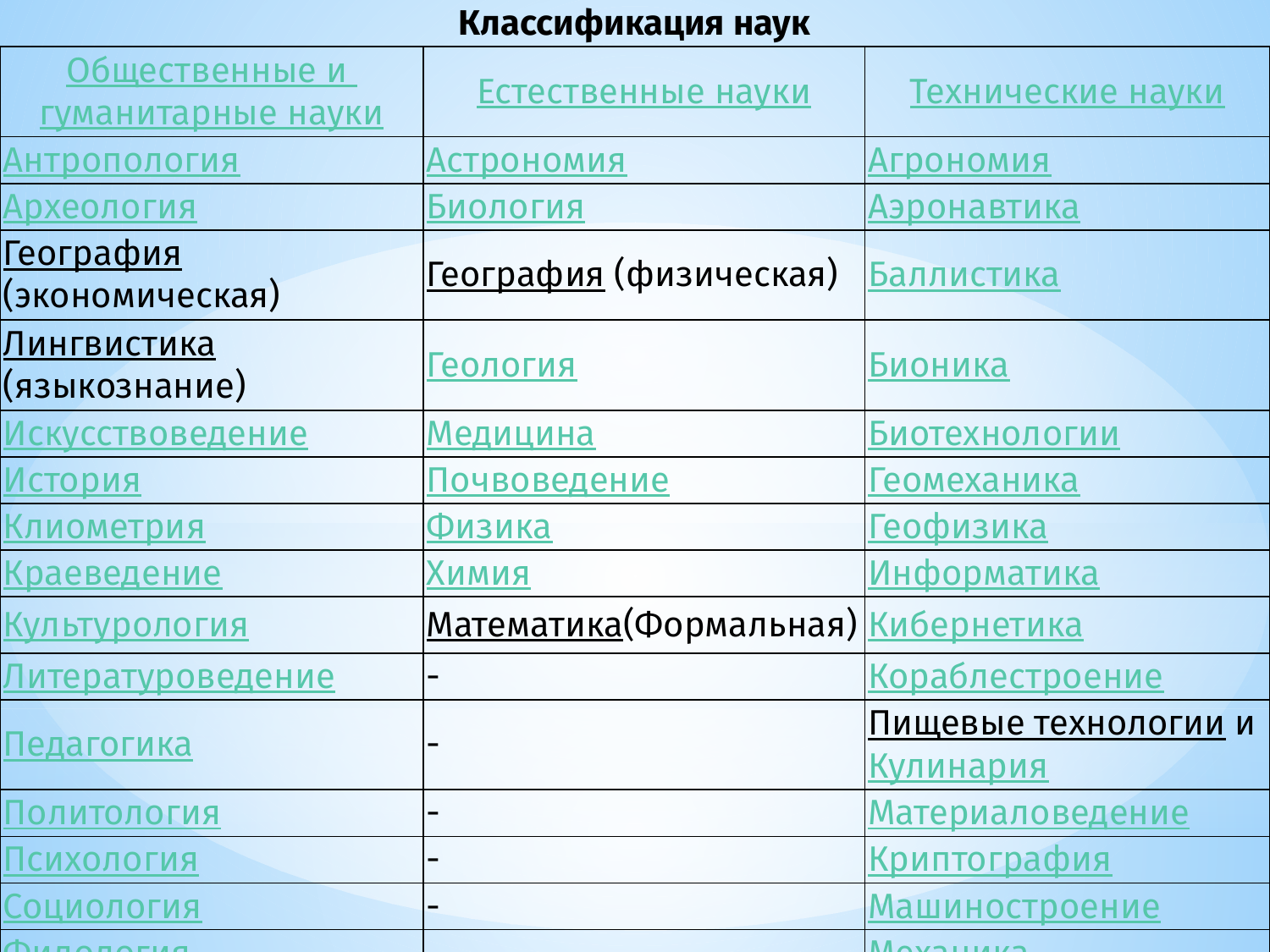

| Классификация наук |  |  |
| --- | --- | --- |
| Общественные и гуманитарные науки | Естественные науки | Технические науки |
| Антропология | Астрономия | Агрономия |
| Археология | Биология | Аэронавтика |
| География (экономическая) | География (физическая) | Баллистика |
| Лингвистика (языкознание) | Геология | Бионика |
| Искусствоведение | Медицина | Биотехнологии |
| История | Почвоведение | Геомеханика |
| Клиометрия | Физика | Геофизика |
| Краеведение | Химия | Информатика |
| Культурология | Математика(Формальная) | Кибернетика |
| Литературоведение | - | Кораблестроение |
| Педагогика | - | Пищевые технологии и Кулинария |
| Политология | - | Материаловедение |
| Психология | - | Криптография |
| Социология | - | Машиностроение |
| Филология | - | Механика |